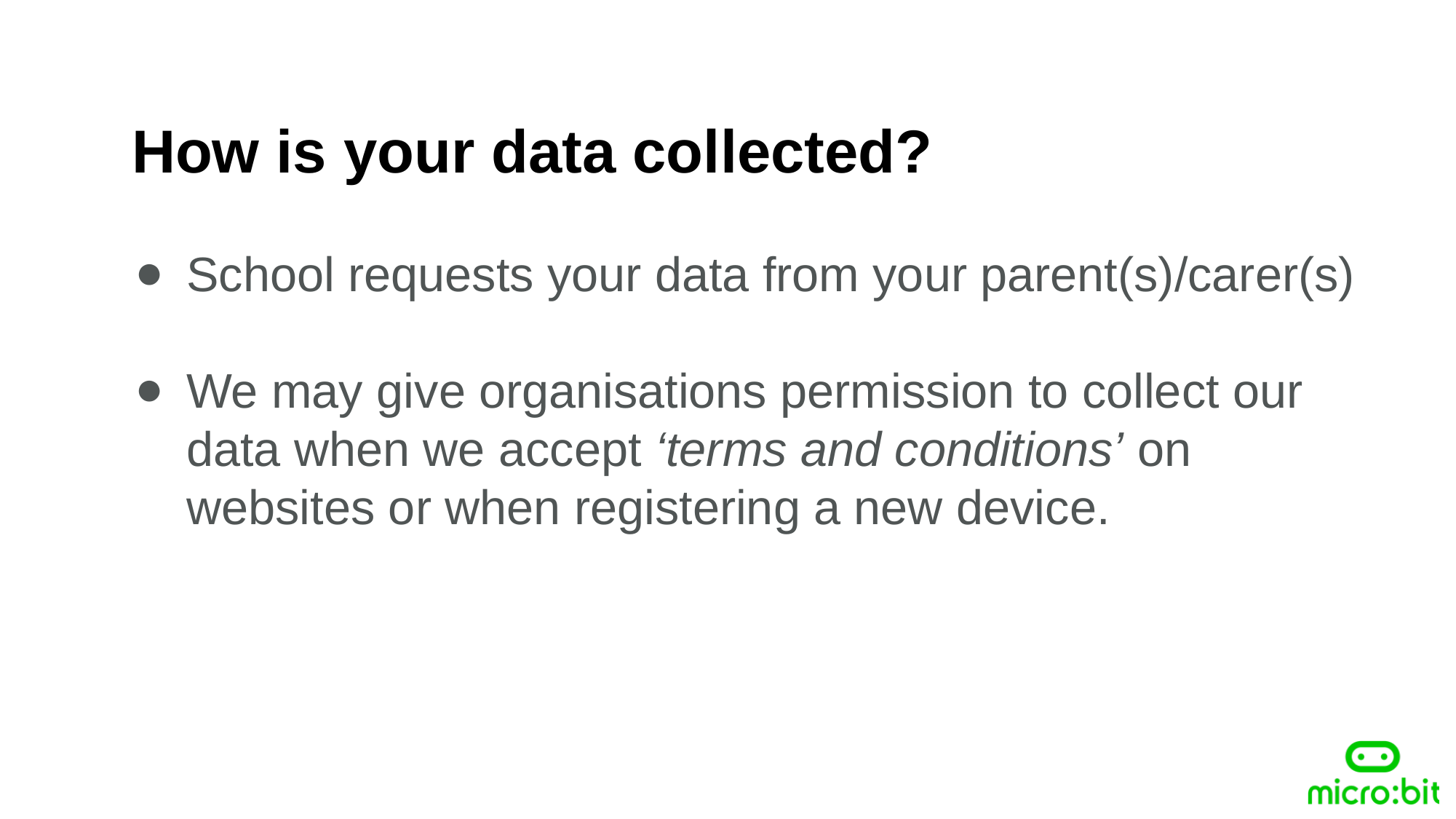

How is your data collected?

School requests your data from your parent(s)/carer(s)

We may give organisations permission to collect our data when we accept ‘terms and conditions’ on websites or when registering a new device.